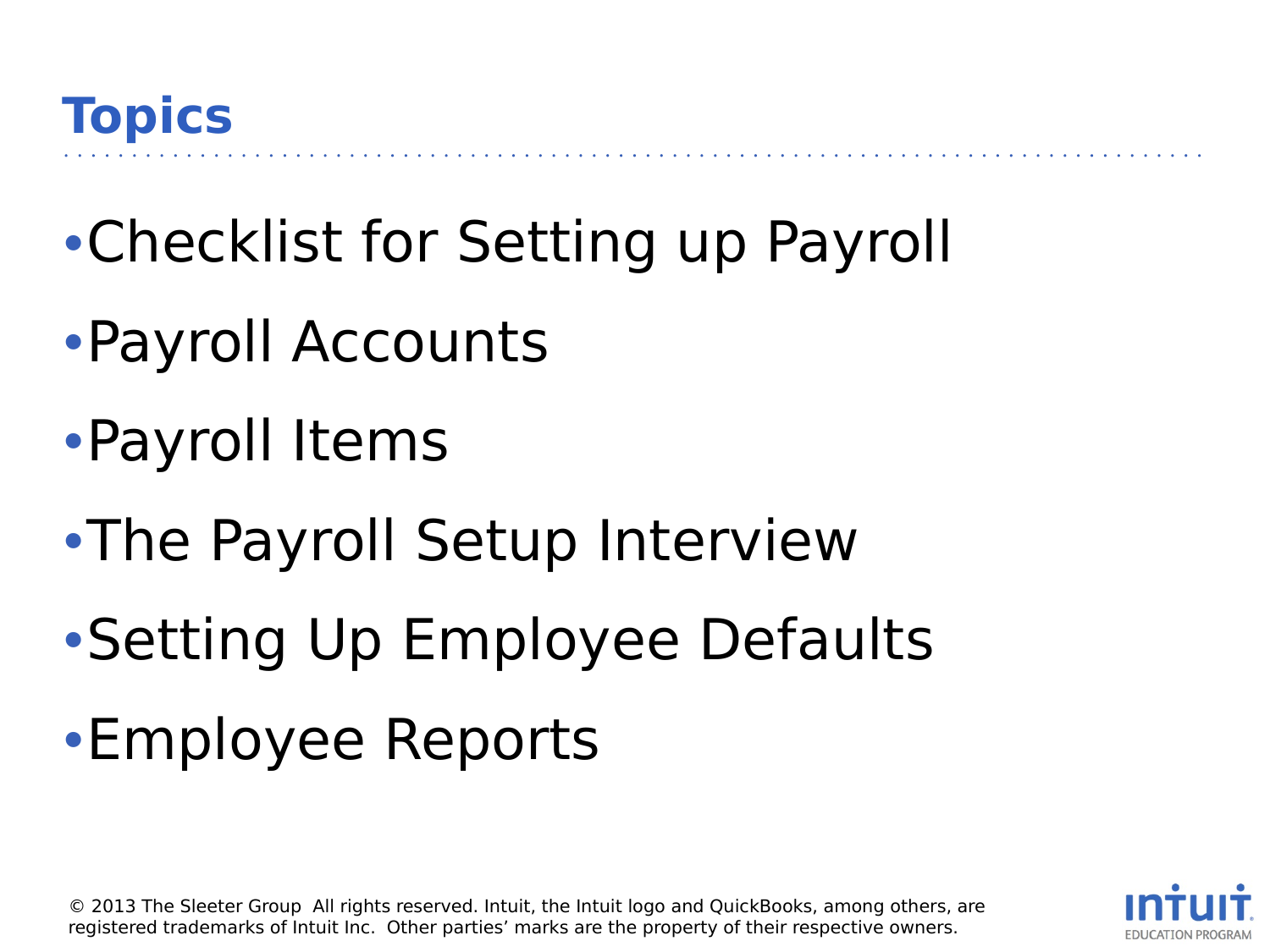

# Topics
Checklist for Setting up Payroll
Payroll Accounts
Payroll Items
The Payroll Setup Interview
Setting Up Employee Defaults
Employee Reports